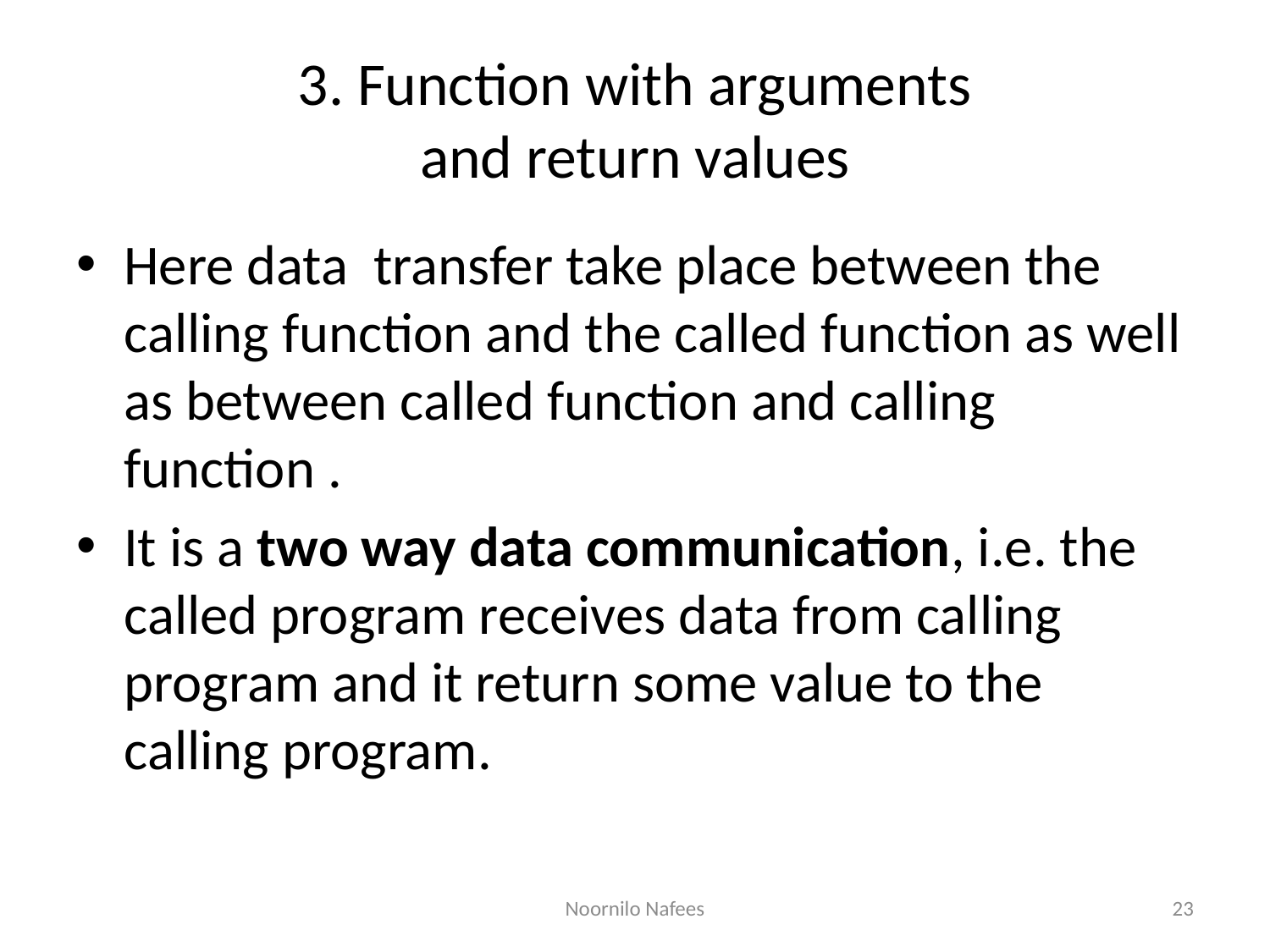

# 3. Function with arguments and return values
Here data  transfer take place between the calling function and the called function as well as between called function and calling function .
It is a two way data communication, i.e. the called program receives data from calling program and it return some value to the calling program.

Noornilo Nafees
23